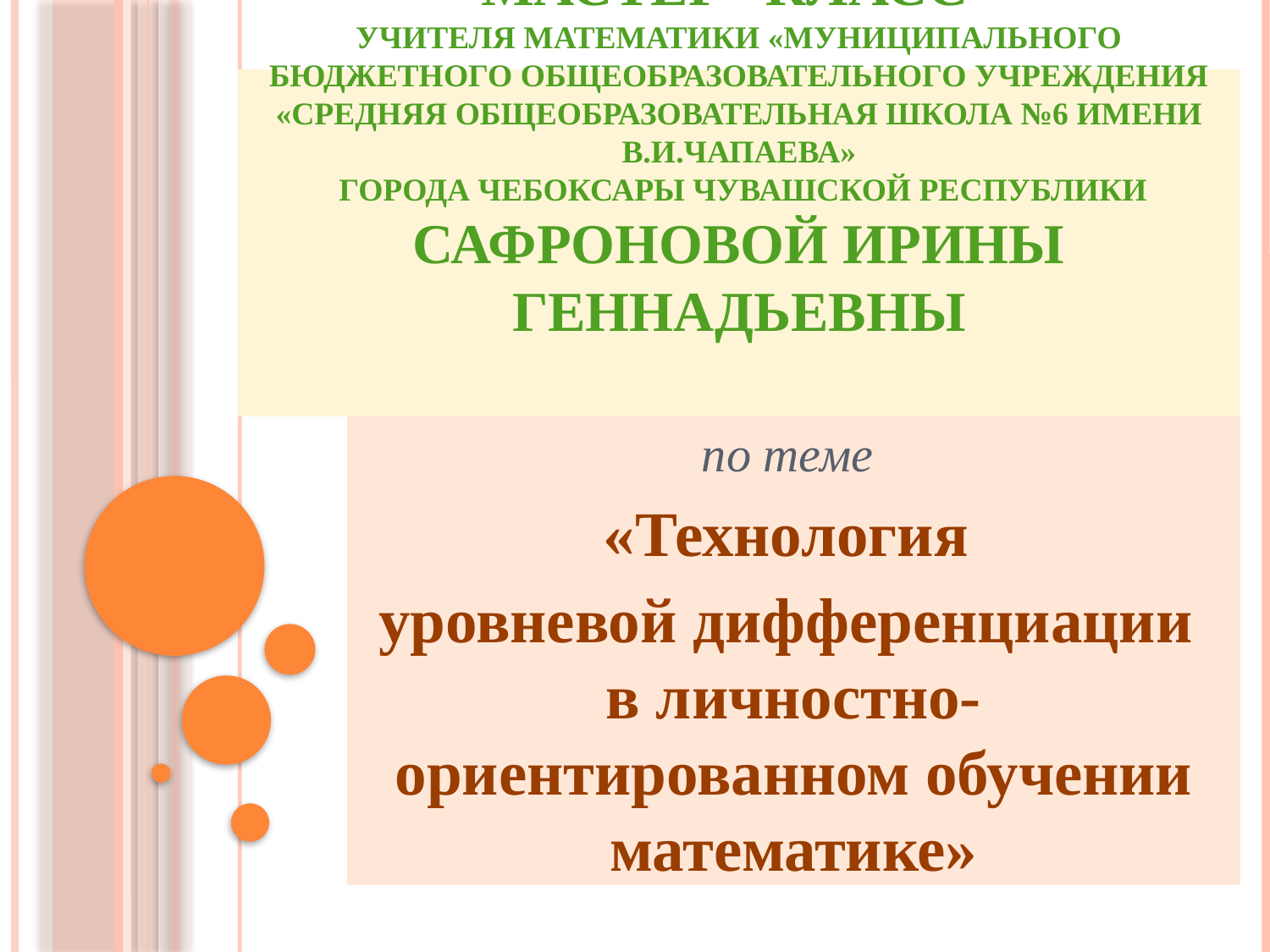

# Мастер –класс учителя математики «Муниципального бюджетного общеобразовательного учреждения «Средняя общеобразовательная школа №6 имени В.И.Чапаева» города Чебоксары Чувашской Республики Сафроновой Ирины Геннадьевны
по теме
«Технология
уровневой дифференциации
в личностно-ориентированном обучении математике»